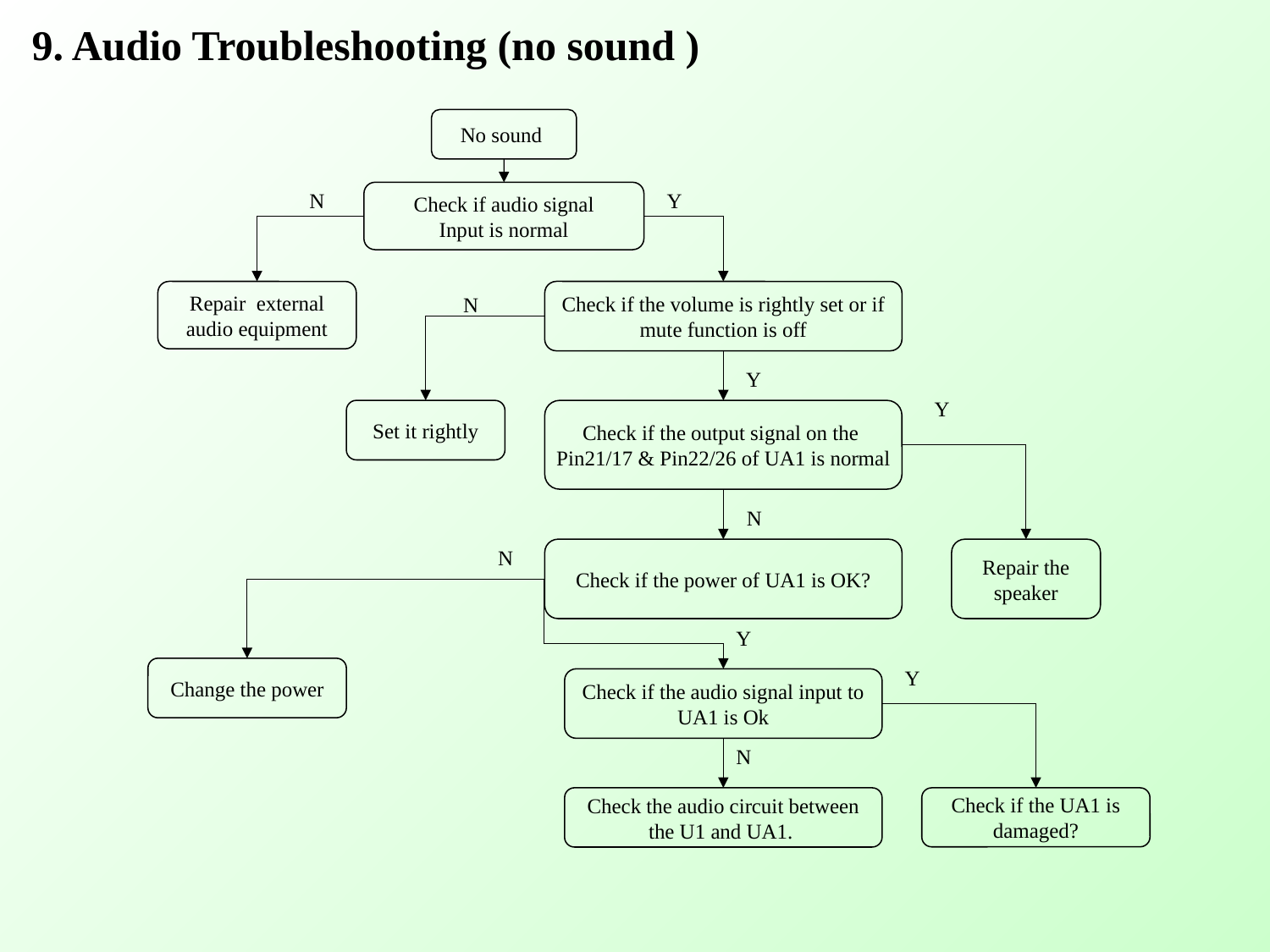

9. Audio Troubleshooting (no sound )
No sound
N
Y
Check if audio signal
Input is normal
Repair  external
audio equipment
Check if the volume is rightly set or if mute function is off
N
Y
Y
Set it rightly
Check if the output signal on the  Pin21/17 & Pin22/26 of UA1 is normal
N
N
Check if the power of UA1 is OK?
Repair the speaker
Y
Y
Change the power
Check if the audio signal input to UA1 is Ok
N
Check the audio circuit between the U1 and UA1.
Check if the UA1 is damaged?